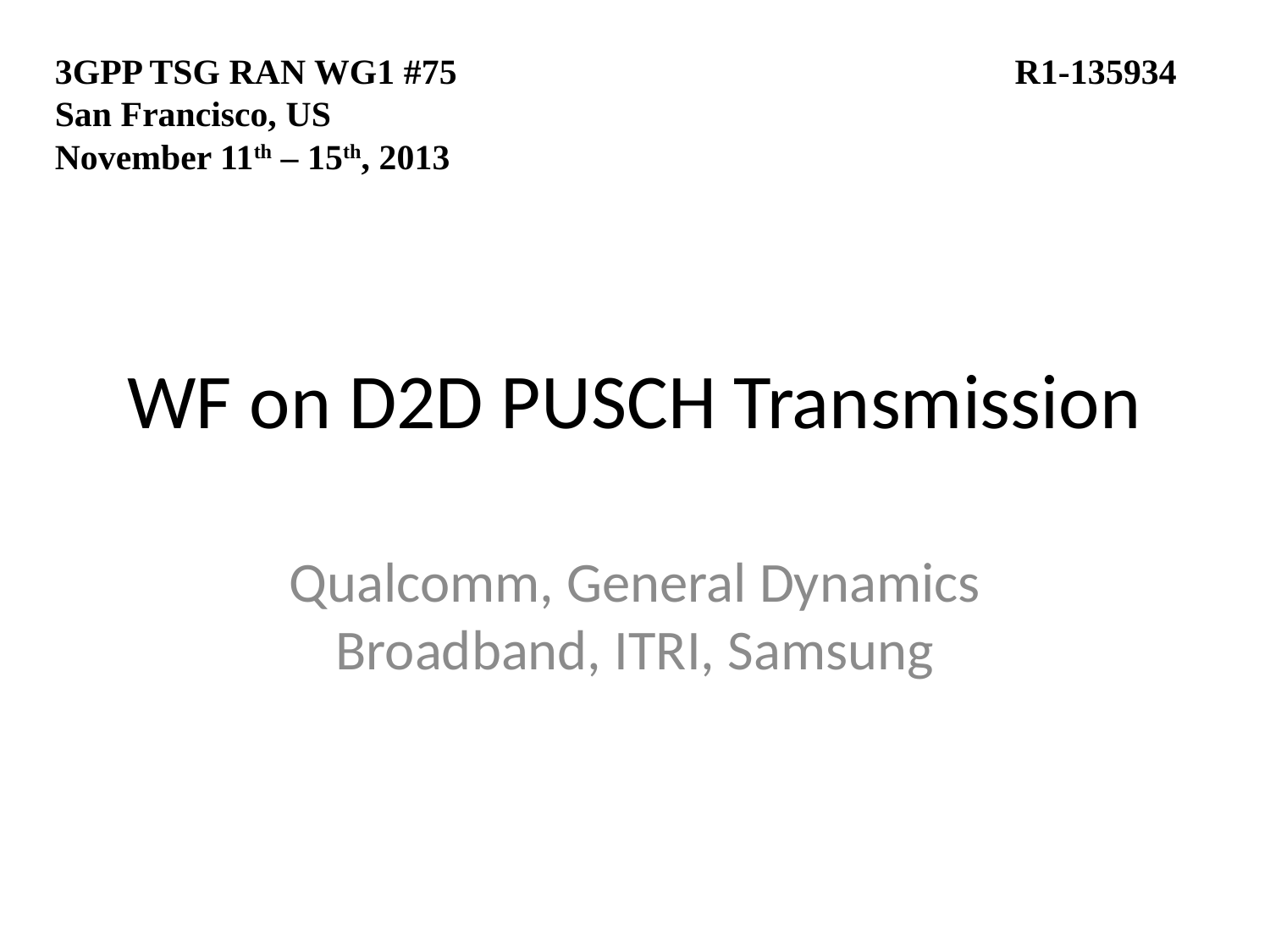

3GPP TSG RAN WG1 #75				        R1-135934 San Francisco, US
November 11th – 15th, 2013
# WF on D2D PUSCH Transmission
Qualcomm, General Dynamics Broadband, ITRI, Samsung